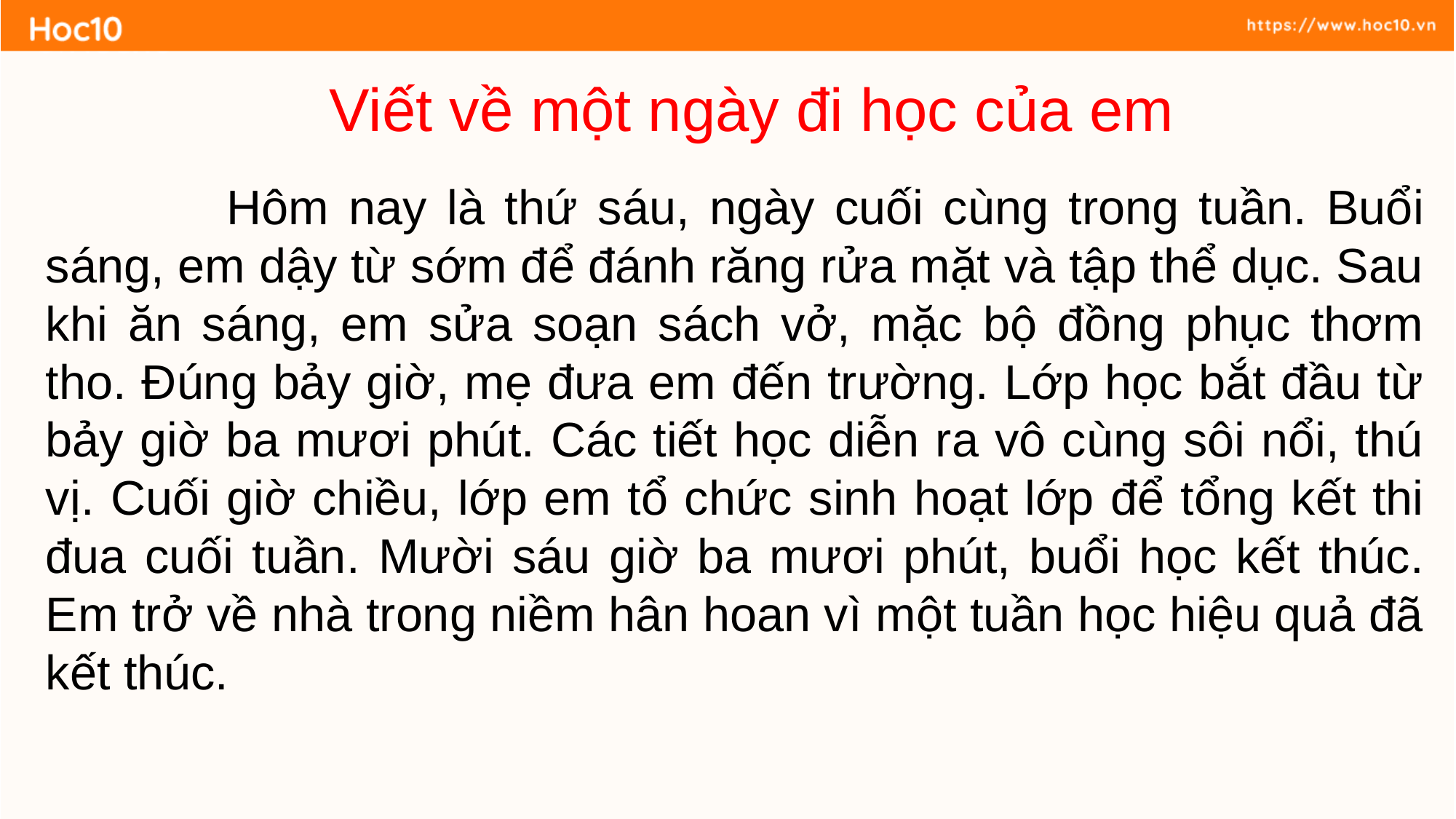

Viết về một ngày đi học của em
         Hôm nay là thứ sáu, ngày cuối cùng trong tuần. Buổi sáng, em dậy từ sớm để đánh răng rửa mặt và tập thể dục. Sau khi ăn sáng, em sửa soạn sách vở, mặc bộ đồng phục thơm tho. Đúng bảy giờ, mẹ đưa em đến trường. Lớp học bắt đầu từ bảy giờ ba mươi phút. Các tiết học diễn ra vô cùng sôi nổi, thú vị. Cuối giờ chiều, lớp em tổ chức sinh hoạt lớp để tổng kết thi đua cuối tuần. Mười sáu giờ ba mươi phút, buổi học kết thúc. Em trở về nhà trong niềm hân hoan vì một tuần học hiệu quả đã kết thúc.